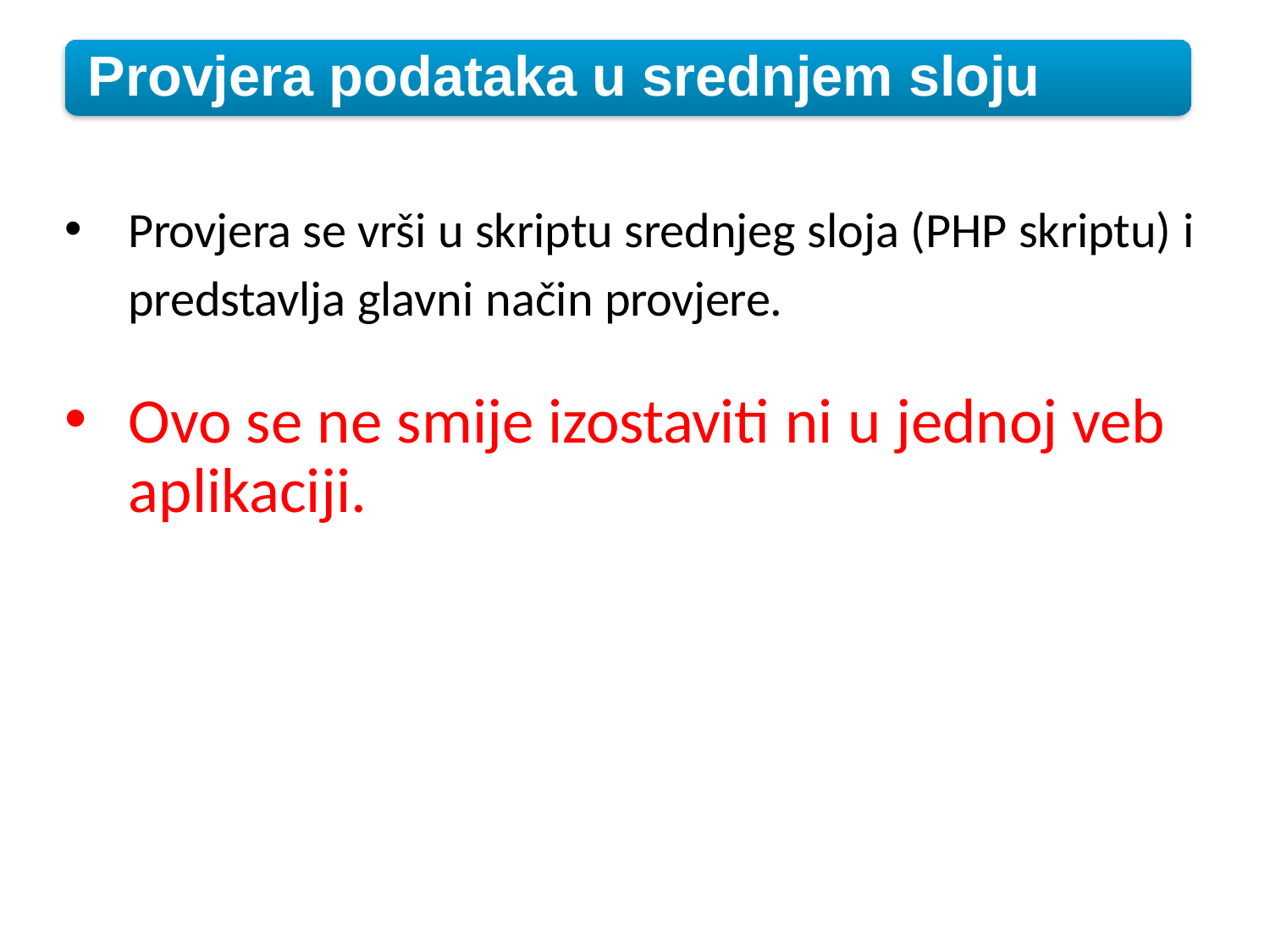

Provjera podataka u srednjem sloju
Provjera se vrši u skriptu srednjeg sloja (PHP skriptu) i predstavlja glavni način provjere.

Ovo se ne smije izostaviti ni u jednoj veb aplikaciji.